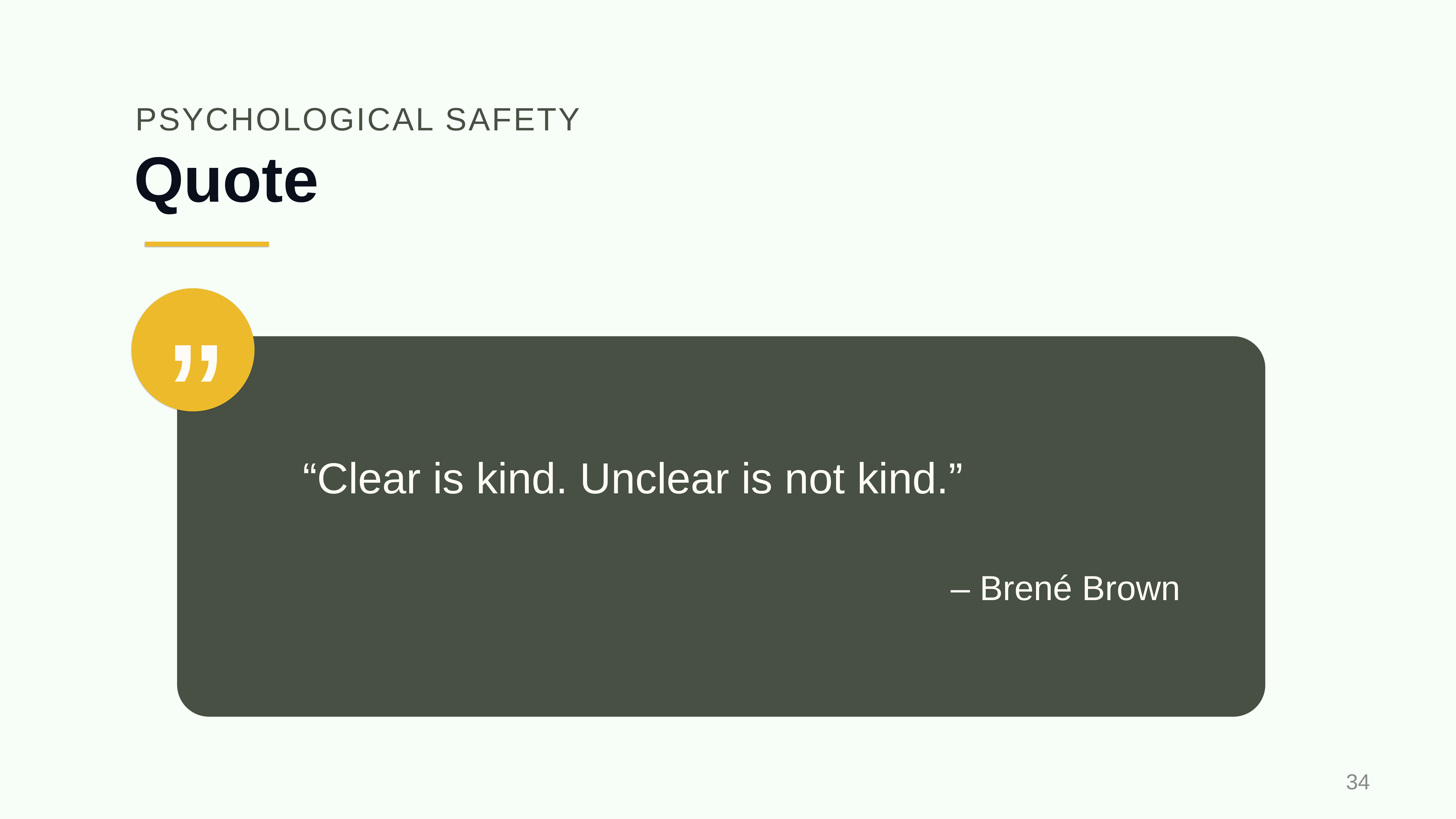

PSYCHOLOGICAL SAFETY
# Quote

”

“Clear is kind. Unclear is not kind.”
– Brené Brown
34